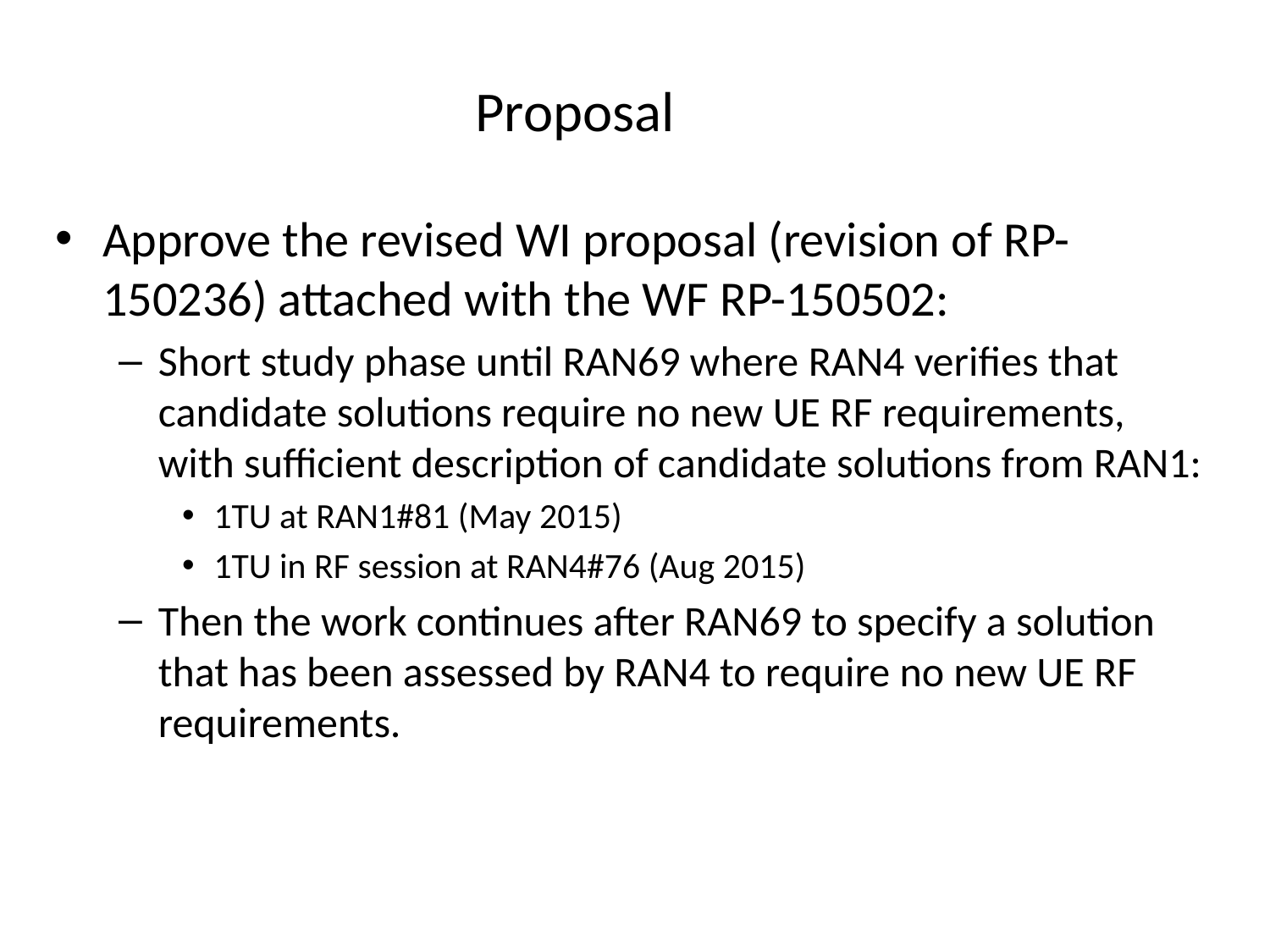

# Proposal
Approve the revised WI proposal (revision of RP-150236) attached with the WF RP-150502:
Short study phase until RAN69 where RAN4 verifies that candidate solutions require no new UE RF requirements, with sufficient description of candidate solutions from RAN1:
1TU at RAN1#81 (May 2015)
1TU in RF session at RAN4#76 (Aug 2015)
Then the work continues after RAN69 to specify a solution that has been assessed by RAN4 to require no new UE RF requirements.